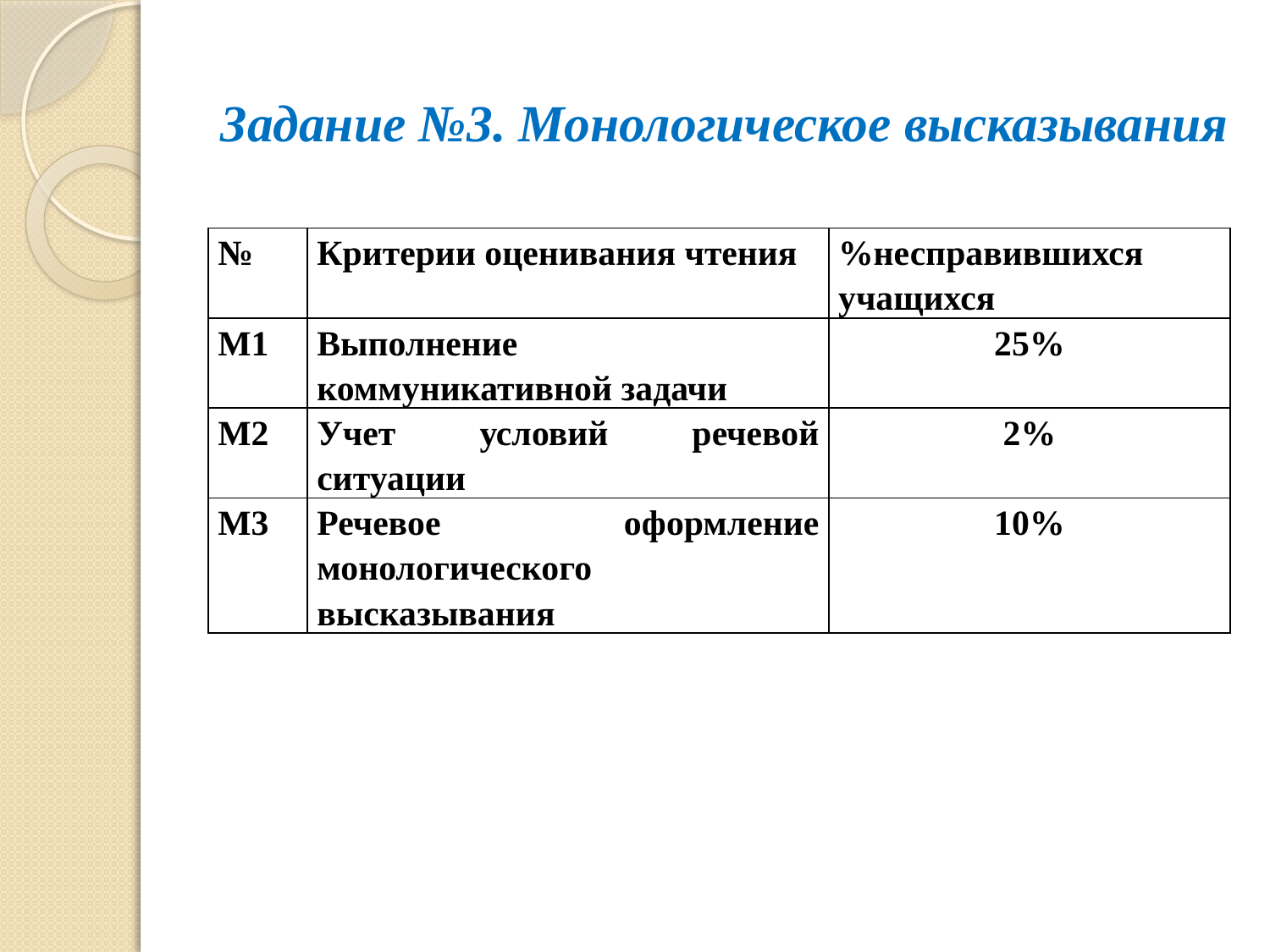

# Задание №3. Монологическое высказывания
| № | Критерии оценивания чтения | %несправившихся учащихся |
| --- | --- | --- |
| М1 | Выполнение коммуникативной задачи | 25% |
| М2 | Учет условий речевой ситуации | 2% |
| М3 | Речевое оформление монологического высказывания | 10% |